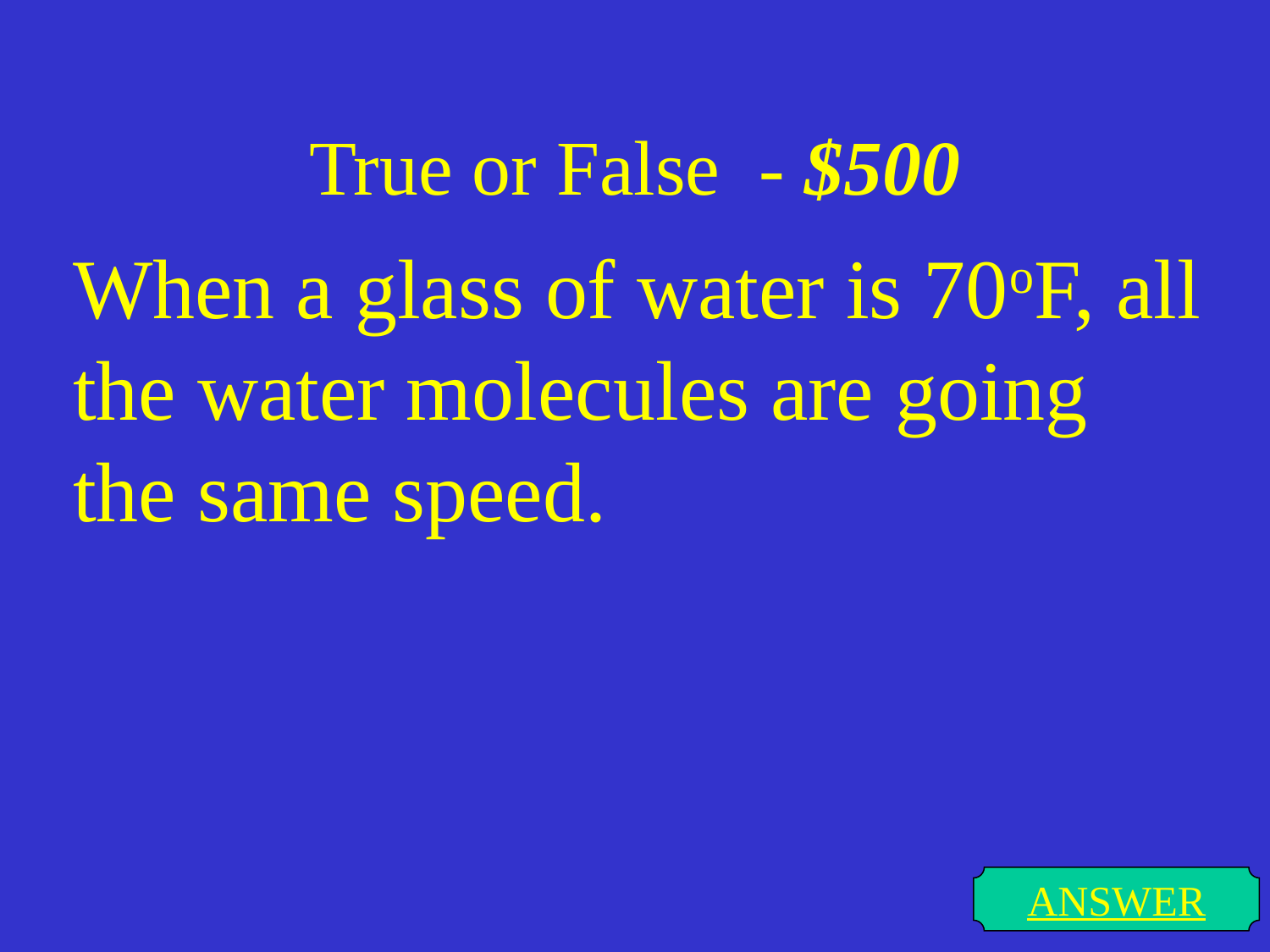

# True or False  - $500
When a glass of water is 70oF, all the water molecules are going the same speed.

ANSWER